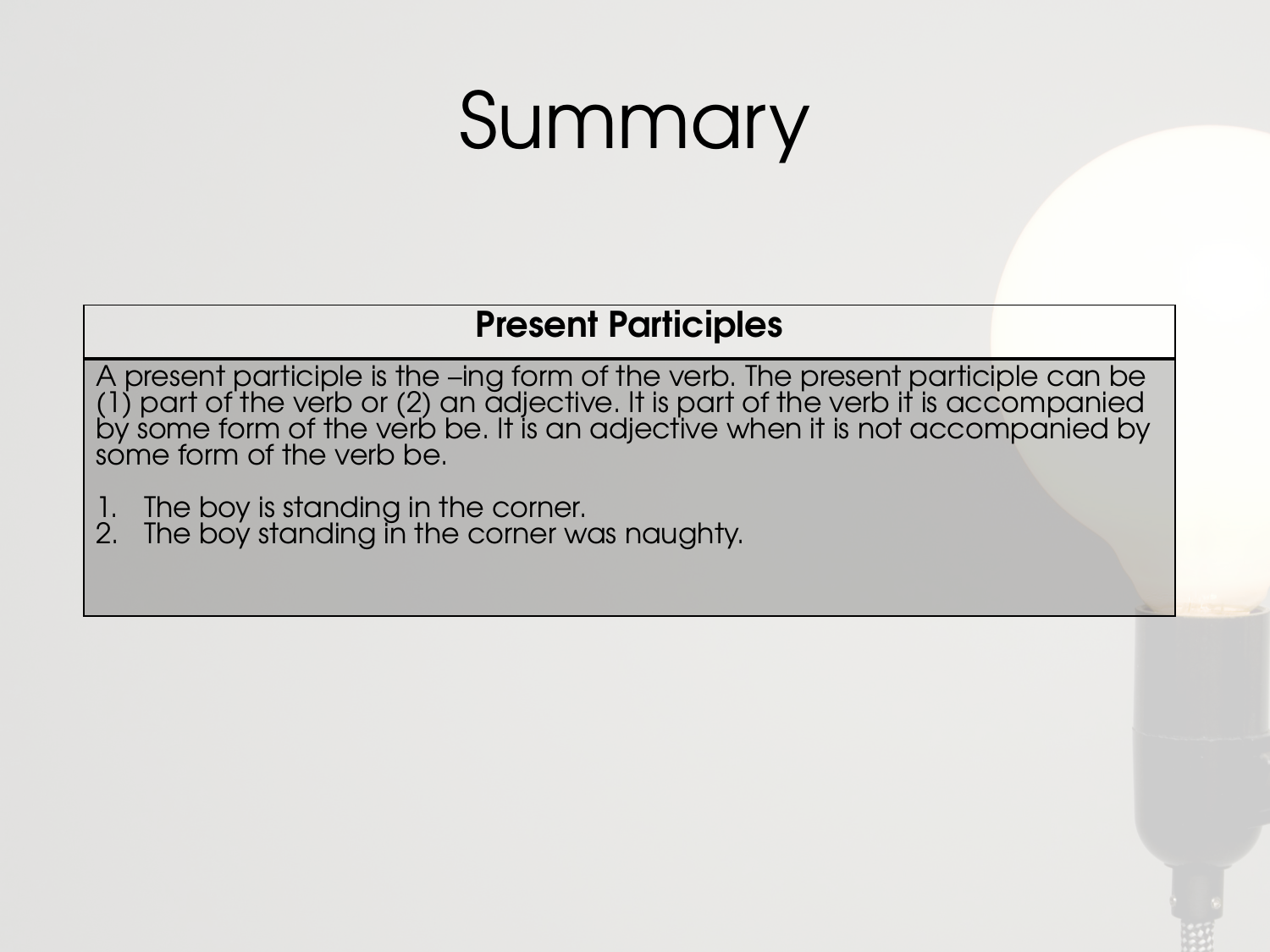

# Summary
| Present Participles |
| --- |
| A present participle is the –ing form of the verb. The present participle can be (1) part of the verb or (2) an adjective. It is part of the verb it is accompanied by some form of the verb be. It is an adjective when it is not accompanied by some form of the verb be. The boy is standing in the corner. The boy standing in the corner was naughty. |